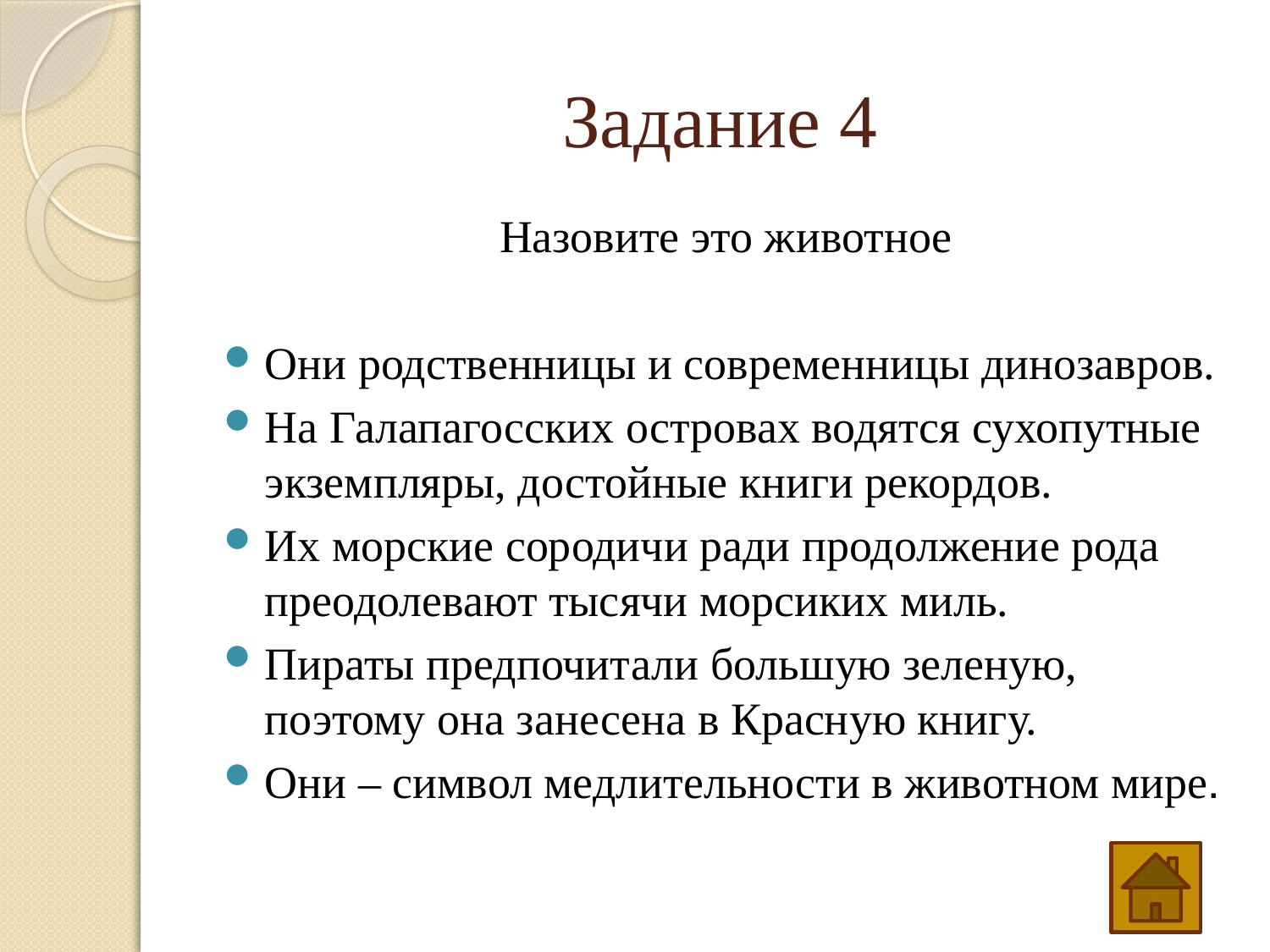

# Задание 4
Назовите это животное

Они родственницы и современницы динозавров.
На Галапагосских островах водятся сухопутные экземпляры, достойные книги рекордов.
Их морские сородичи ради продолжение рода преодолевают тысячи морсиких миль.
Пираты предпочитали большую зеленую, поэтому она занесена в Красную книгу.
Они – символ медлительности в животном мире.